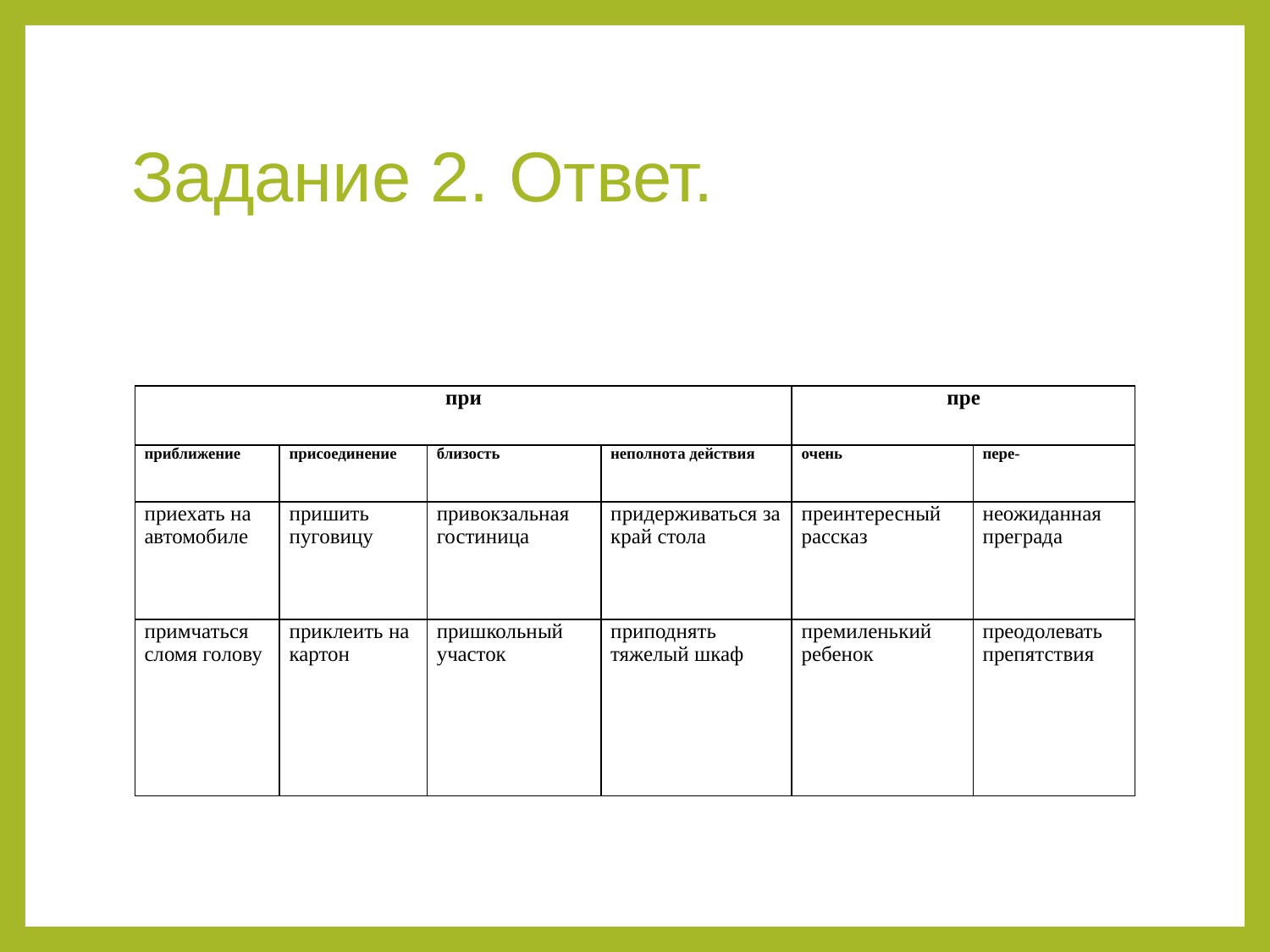

# Задание 2. Ответ.
| при |  |  |  | пре |  |
| --- | --- | --- | --- | --- | --- |
| приближение | присоединение | близость | неполнота действия | очень | пере- |
| приехать на автомобиле | пришить пуговицу | привокзальная гостиница | придерживаться за край стола | преинтересный рассказ | неожиданная преграда |
| примчаться сломя голову | приклеить на картон | пришкольный участок | приподнять тяжелый шкаф | премиленький ребенок | преодолевать препятствия |